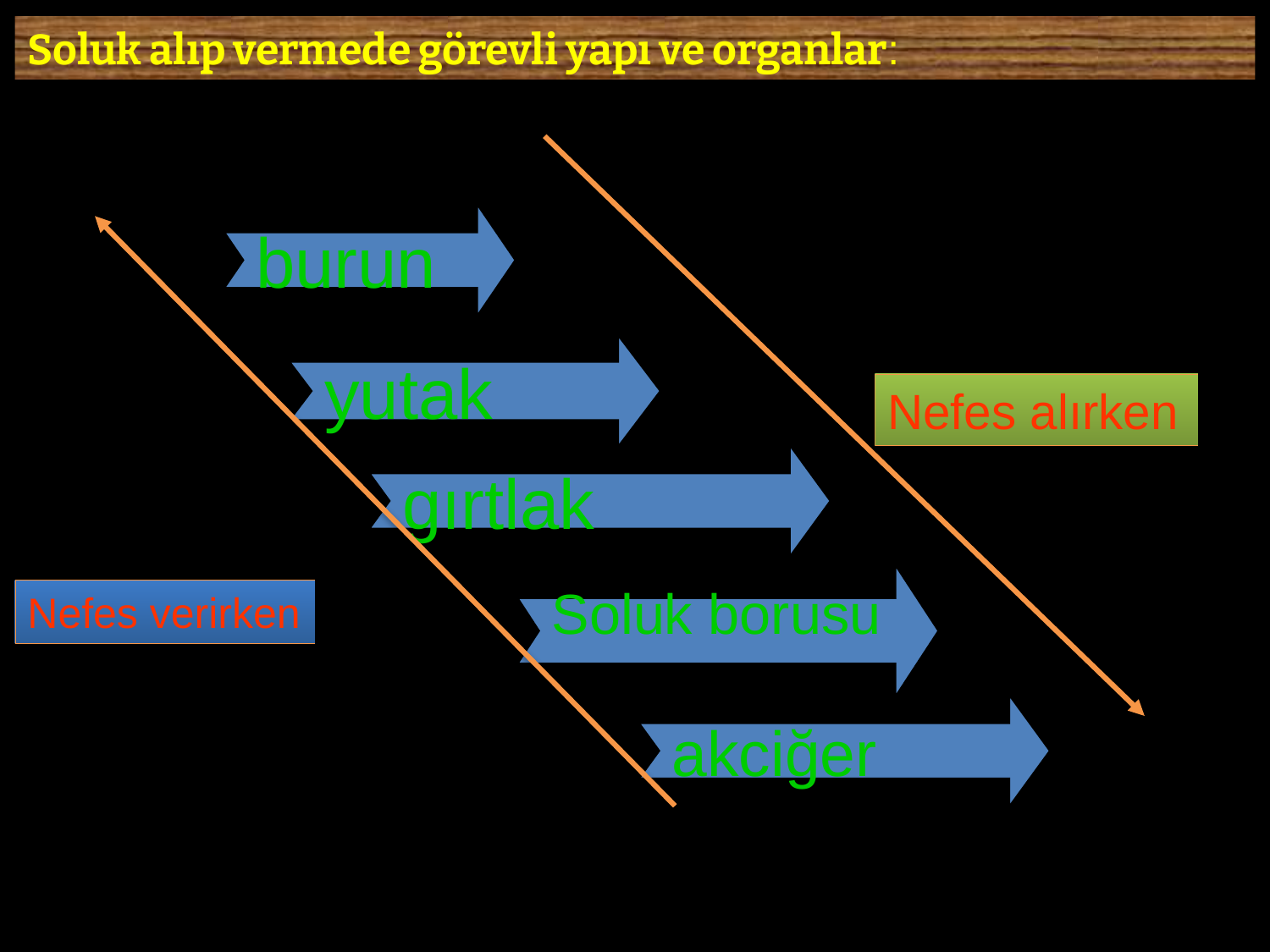

Soluk alıp vermede görevli yapı ve organlar:

burun

#
yutak
Nefes alırken
gırtlak
Soluk borusu

Nefes verirken
akciğer